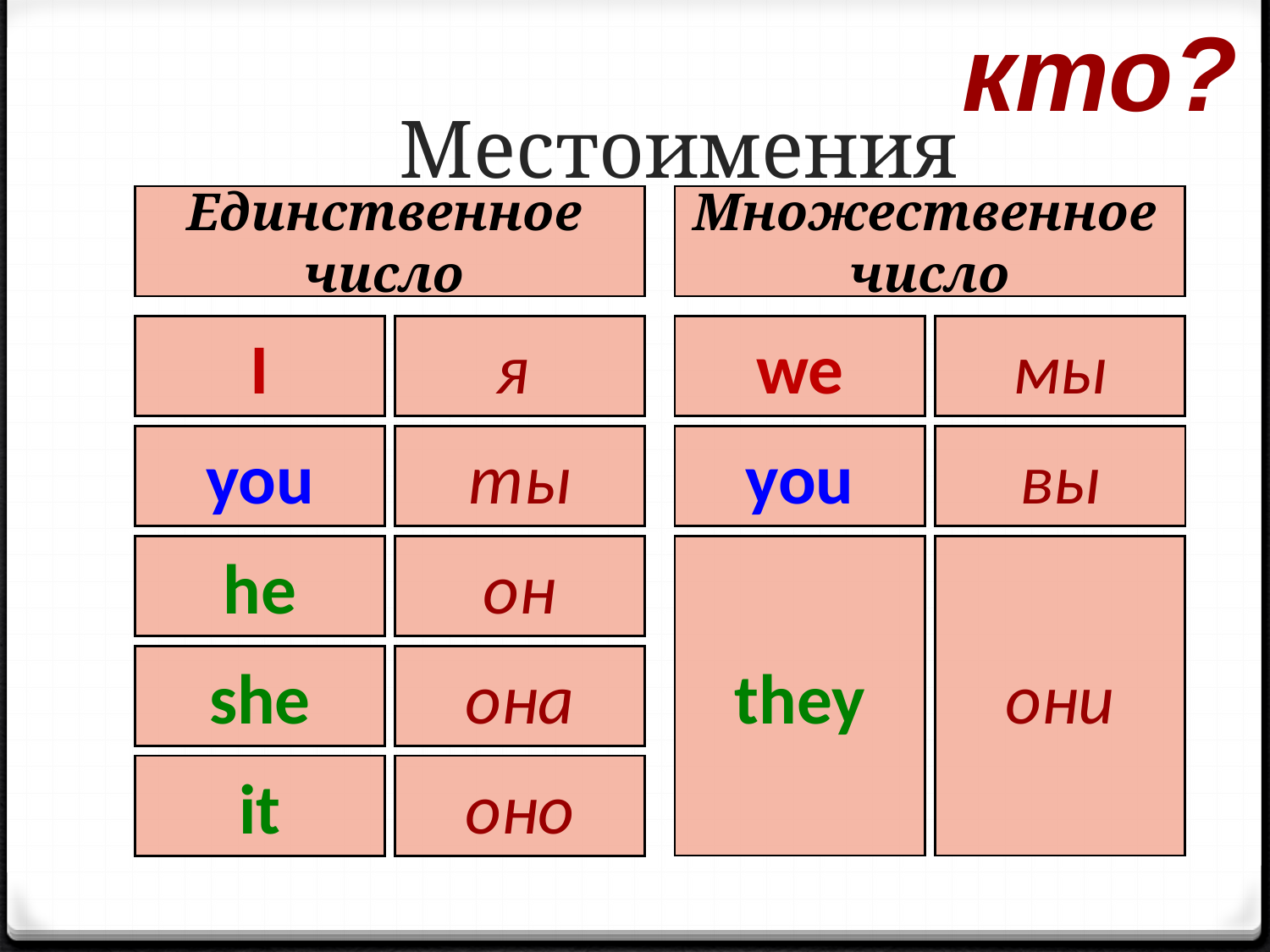

кто?
# Местоимения
Единственное
число
Множественное
число
I
я
we
мы
you
ты
you
вы
he
он
they
они
she
она
it
оно